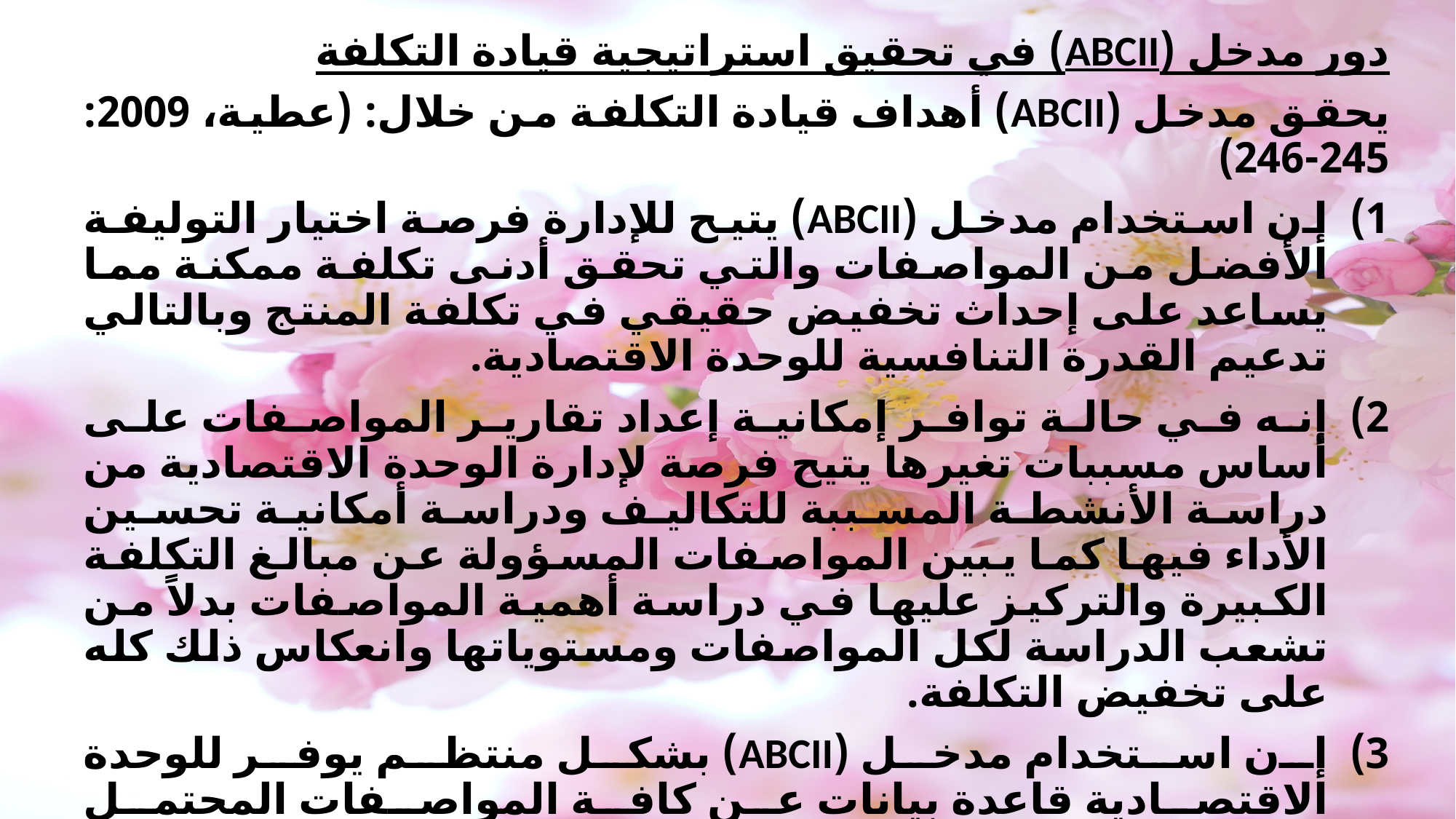

دور مدخل (ABCII) في تحقيق استراتيجية قيادة التكلفة
يحقق مدخل (ABCII) أهداف قيادة التكلفة من خلال: (عطية، 2009: 245-246)
إن استخدام مدخل (ABCII) يتيح للإدارة فرصة اختيار التوليفة الأفضل من المواصفات والتي تحقق أدنى تكلفة ممكنة مما يساعد على إحداث تخفيض حقيقي في تكلفة المنتج وبالتالي تدعيم القدرة التنافسية للوحدة الاقتصادية.
إنه في حالة توافر إمكانية إعداد تقارير المواصفات على أساس مسببات تغيرها يتيح فرصة لإدارة الوحدة الاقتصادية من دراسة الأنشطة المسببة للتكاليف ودراسة أمكانية تحسين الأداء فيها كما يبين المواصفات المسؤولة عن مبالغ التكلفة الكبيرة والتركيز عليها في دراسة أهمية المواصفات بدلاً من تشعب الدراسة لكل المواصفات ومستوياتها وانعكاس ذلك كله على تخفيض التكلفة.
إن استخدام مدخل (ABCII) بشكل منتظم يوفر للوحدة الاقتصادية قاعدة بيانات عن كافة المواصفات المحتمل توافرها في المنتجات وتكلفة كل مستوى من مستويات كل مواصفة وبشكل تحليلي يمكن من القيام بالدراسات التحليلية للأساليب الإدارية التي تهدف إلى تخفيض تكلفة اقتناء المواد الأولية اللازمة لإنتاج المنتج مثل (JIT) وأسلوب تخطيط الاحتياجات من المواد (MRP).
#